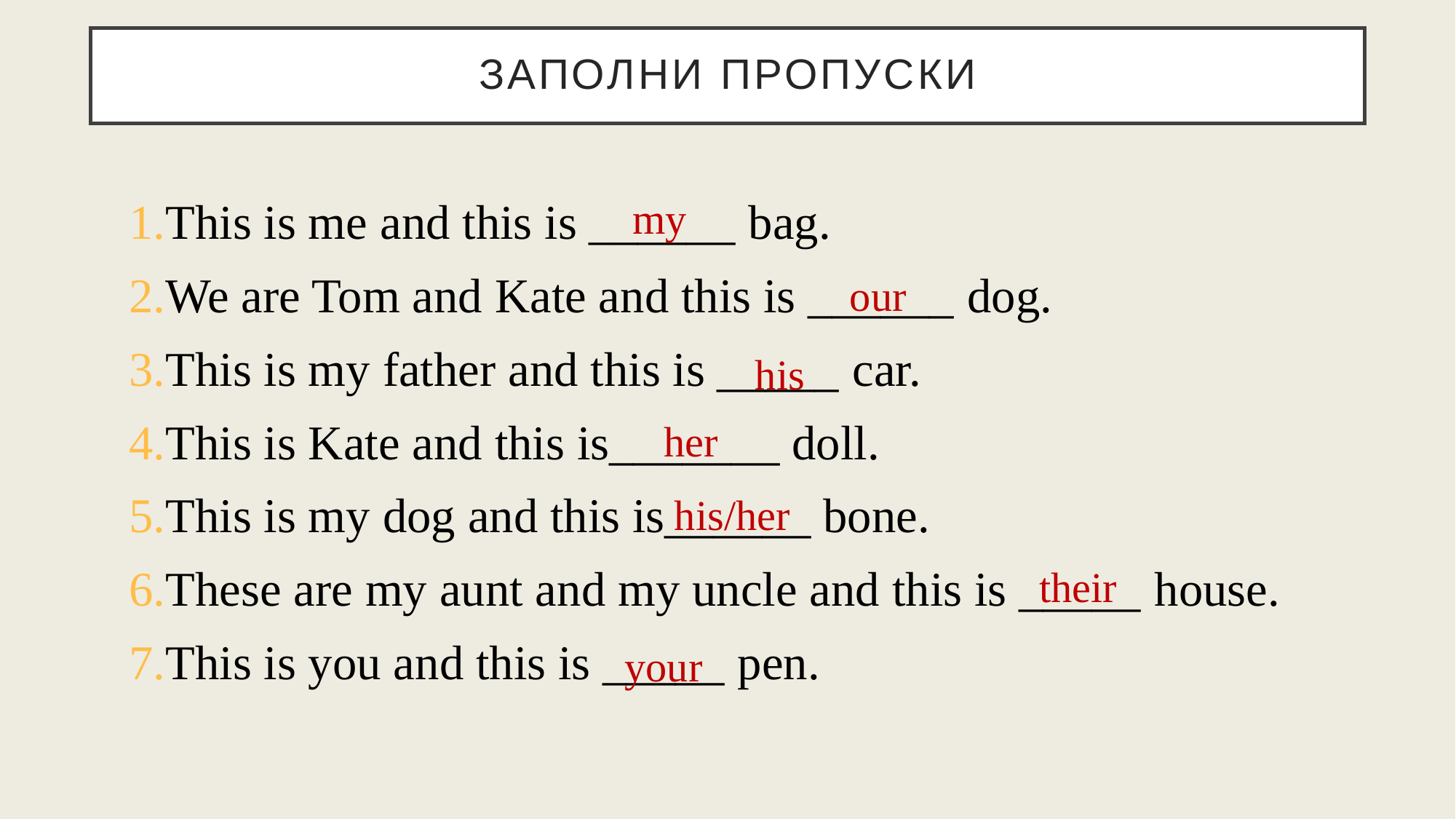

# Заполни пропуски
This is me and this is ______ bag.
We are Tom and Kate and this is ______ dog.
This is my father and this is _____ car.
This is Kate and this is_______ doll.
This is my dog and this is______ bone.
These are my aunt and my uncle and this is _____ house.
This is you and this is _____ pen.

my
our
his
her
his/her
their
your